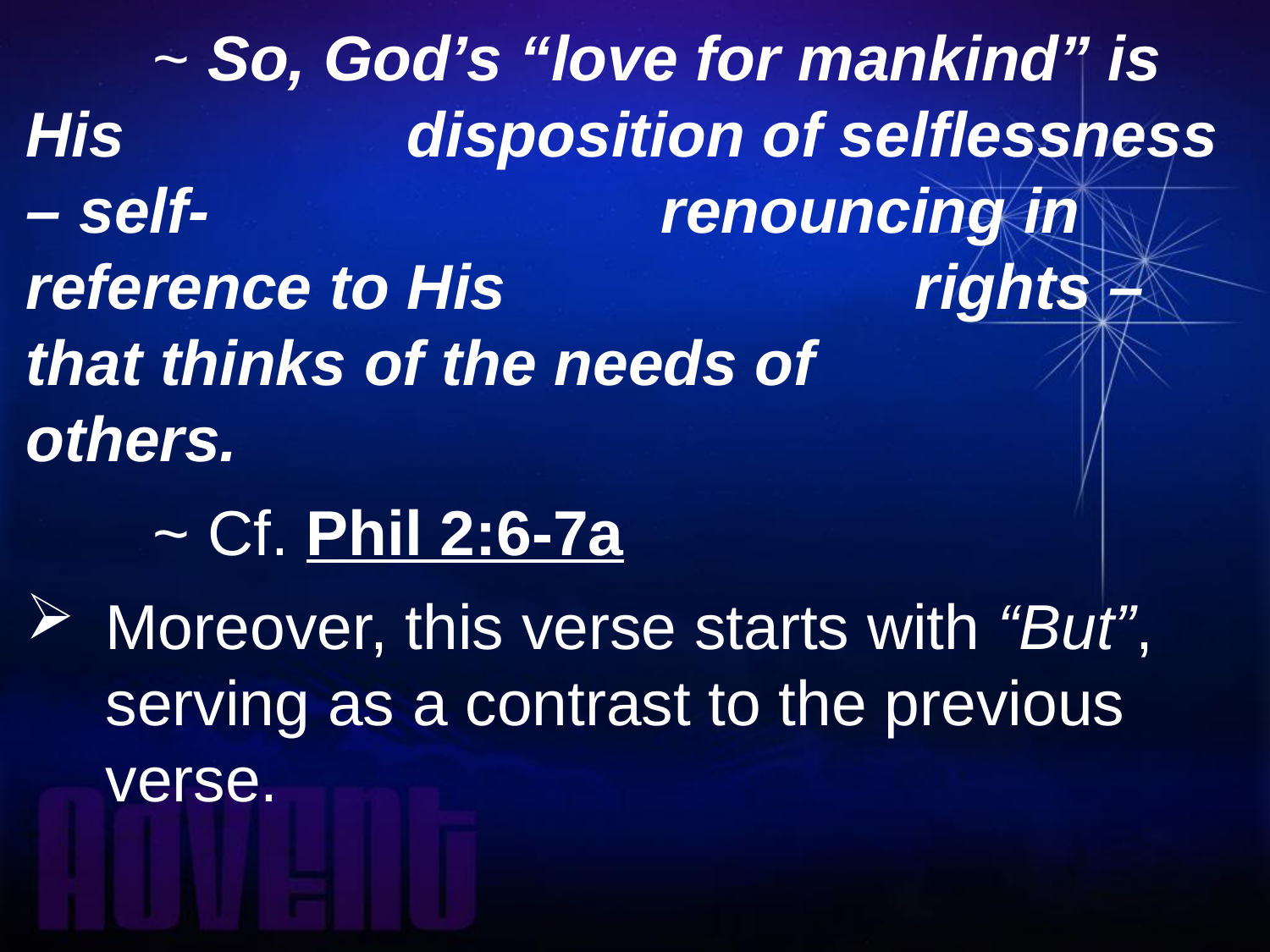

~ So, God’s “love for mankind” is His 			disposition of selflessness – self-				renouncing in reference to His 				rights – that thinks of the needs of 			others.
	~ Cf. Phil 2:6-7a
Moreover, this verse starts with “But”, serving as a contrast to the previous verse.